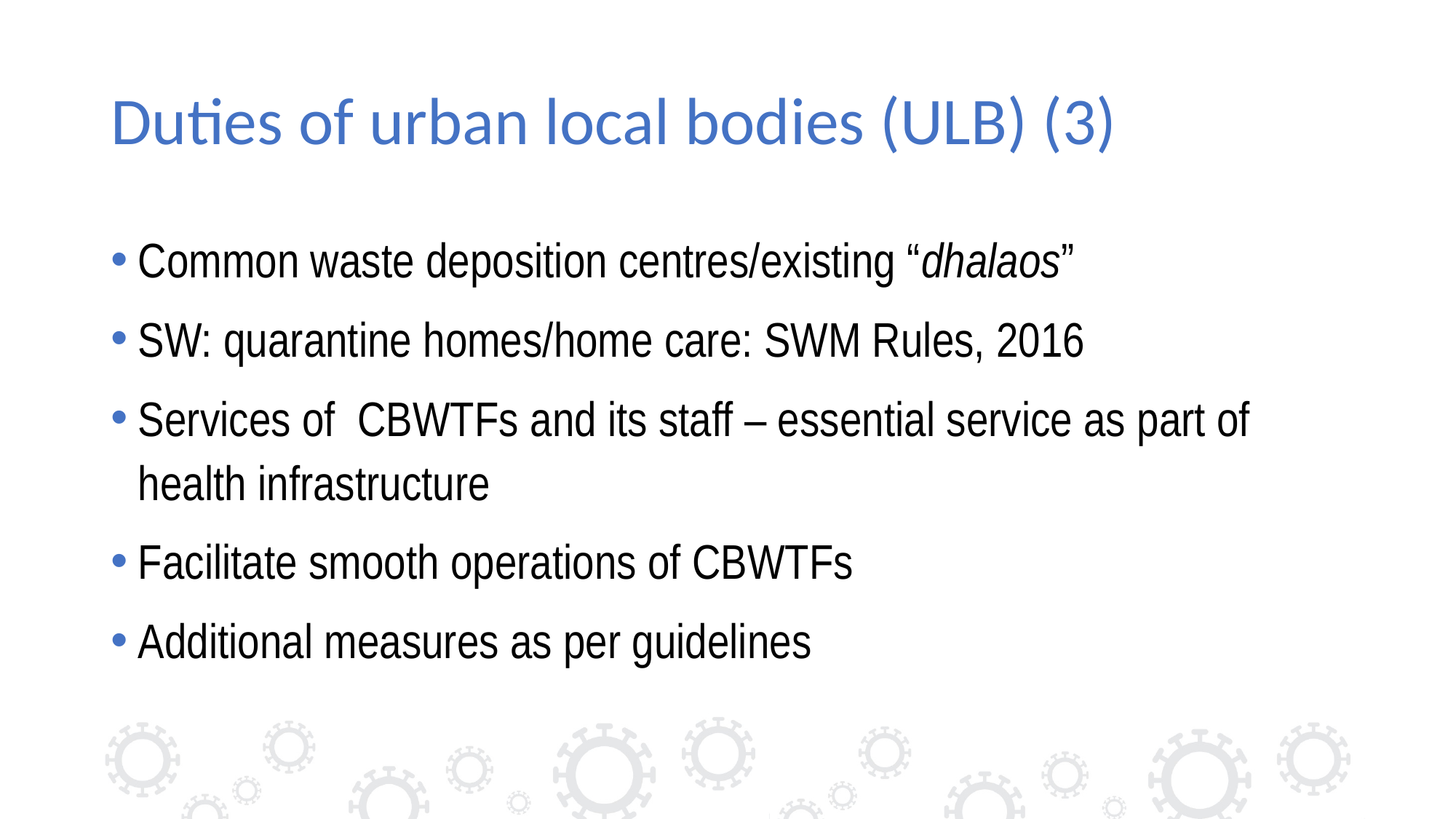

# Duties of urban local bodies (ULB) (3)
Common waste deposition centres/existing “dhalaos”
SW: quarantine homes/home care: SWM Rules, 2016
Services of  CBWTFs and its staff – essential service as part of health infrastructure
Facilitate smooth operations of CBWTFs
Additional measures as per guidelines